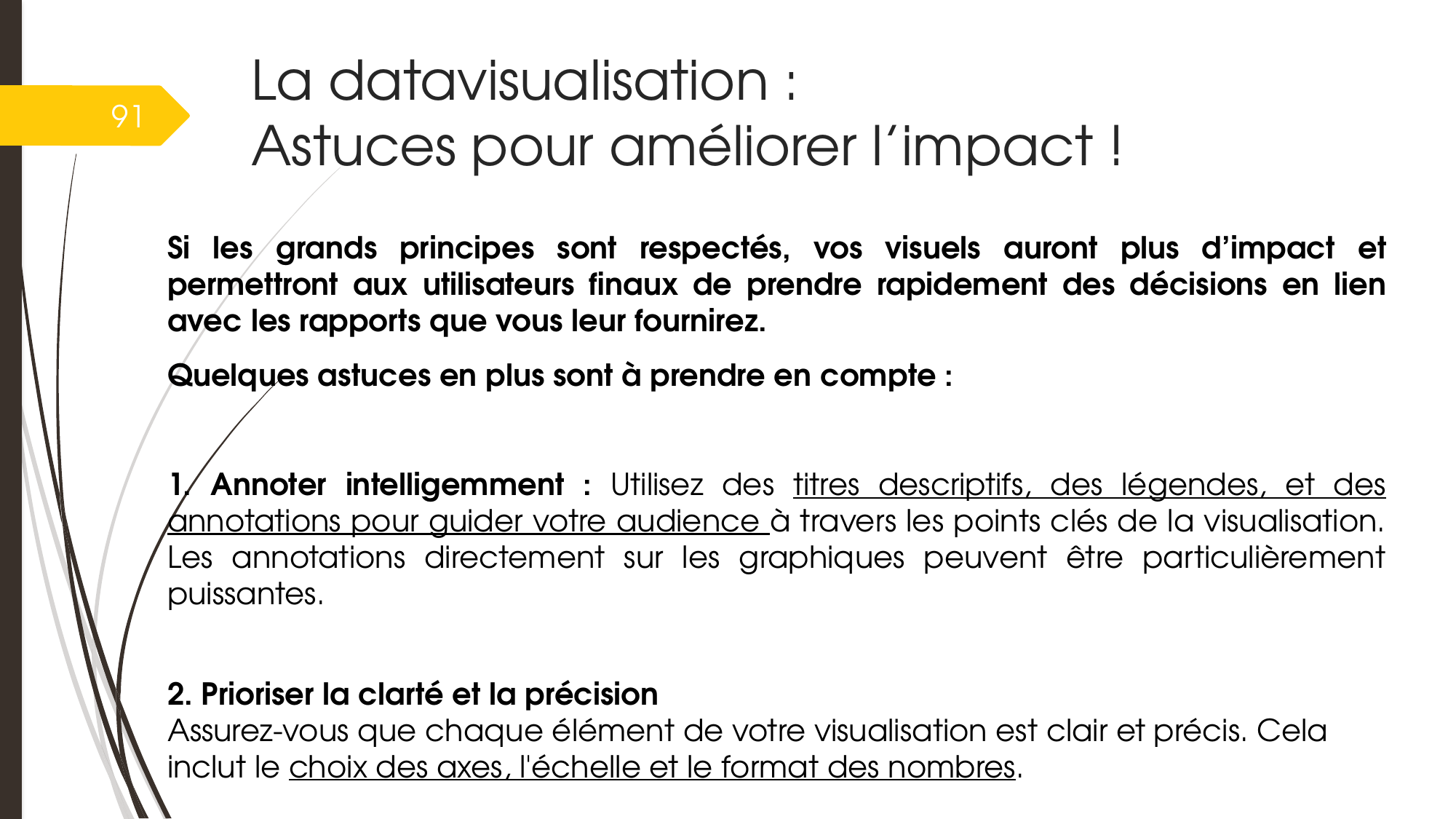

La datavisualisation :
Astuces pour améliorer l’impact !
91
Si les grands principes sont respectés, vos visuels auront plus d’impact et permettront aux utilisateurs finaux de prendre rapidement des décisions en lien avec les rapports que vous leur fournirez.
Quelques astuces en plus sont à prendre en compte :

1. Annoter intelligemment : Utilisez des titres descriptifs, des légendes, et des annotations pour guider votre audience à travers les points clés de la visualisation. Les annotations directement sur les graphiques peuvent être particulièrement puissantes.

2. Prioriser la clarté et la précision
Assurez-vous que chaque élément de votre visualisation est clair et précis. Cela inclut le choix des axes, l'échelle et le format des nombres.